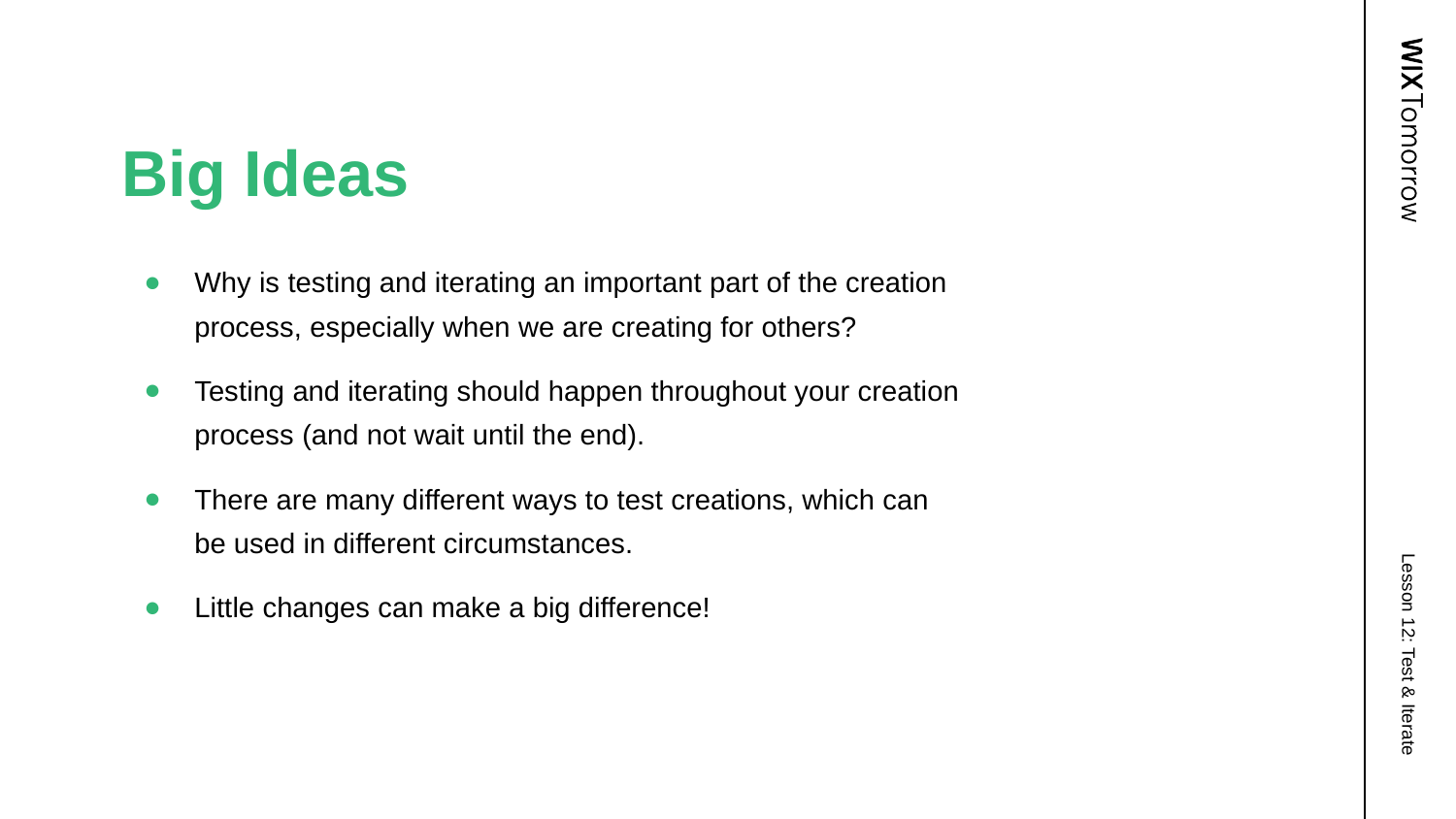

# Big Ideas
Why is testing and iterating an important part of the creation process, especially when we are creating for others?
Testing and iterating should happen throughout your creation process (and not wait until the end).
There are many different ways to test creations, which can be used in different circumstances.
Little changes can make a big difference!